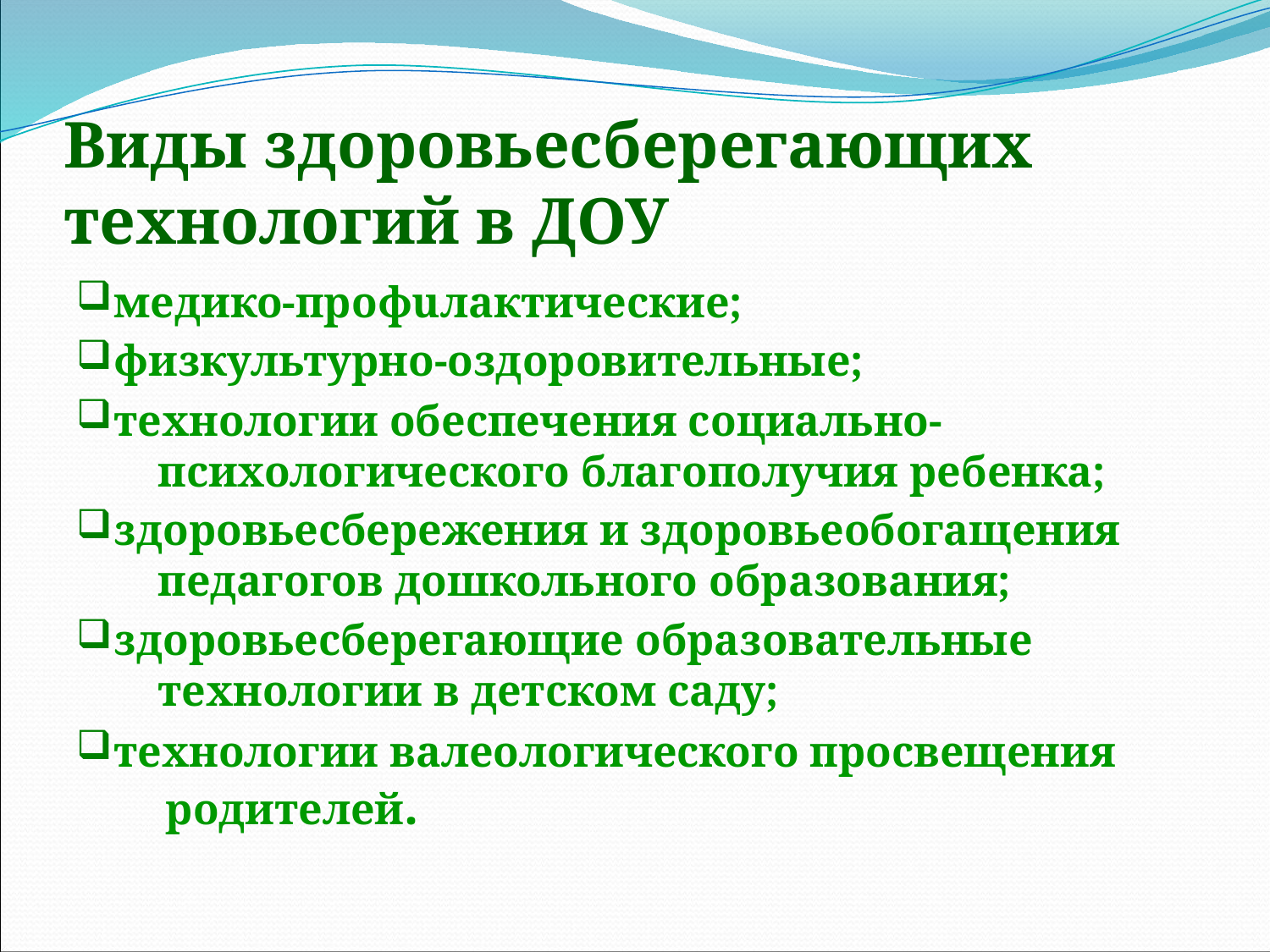

# Виды здоровьесберегающих  технологий в ДОУ
медико-профuлактические;
физкультурно-оздоровительные;
технологии обеспечения социально-
    психологического благополучия ребенка;
здоровьесбережения и здоровьеобогащения
    педагогов дошкольного образования;
здоровьесберегающие образовательные
    технологии в детском саду;
технологии валеологического просвещения
    родителей.